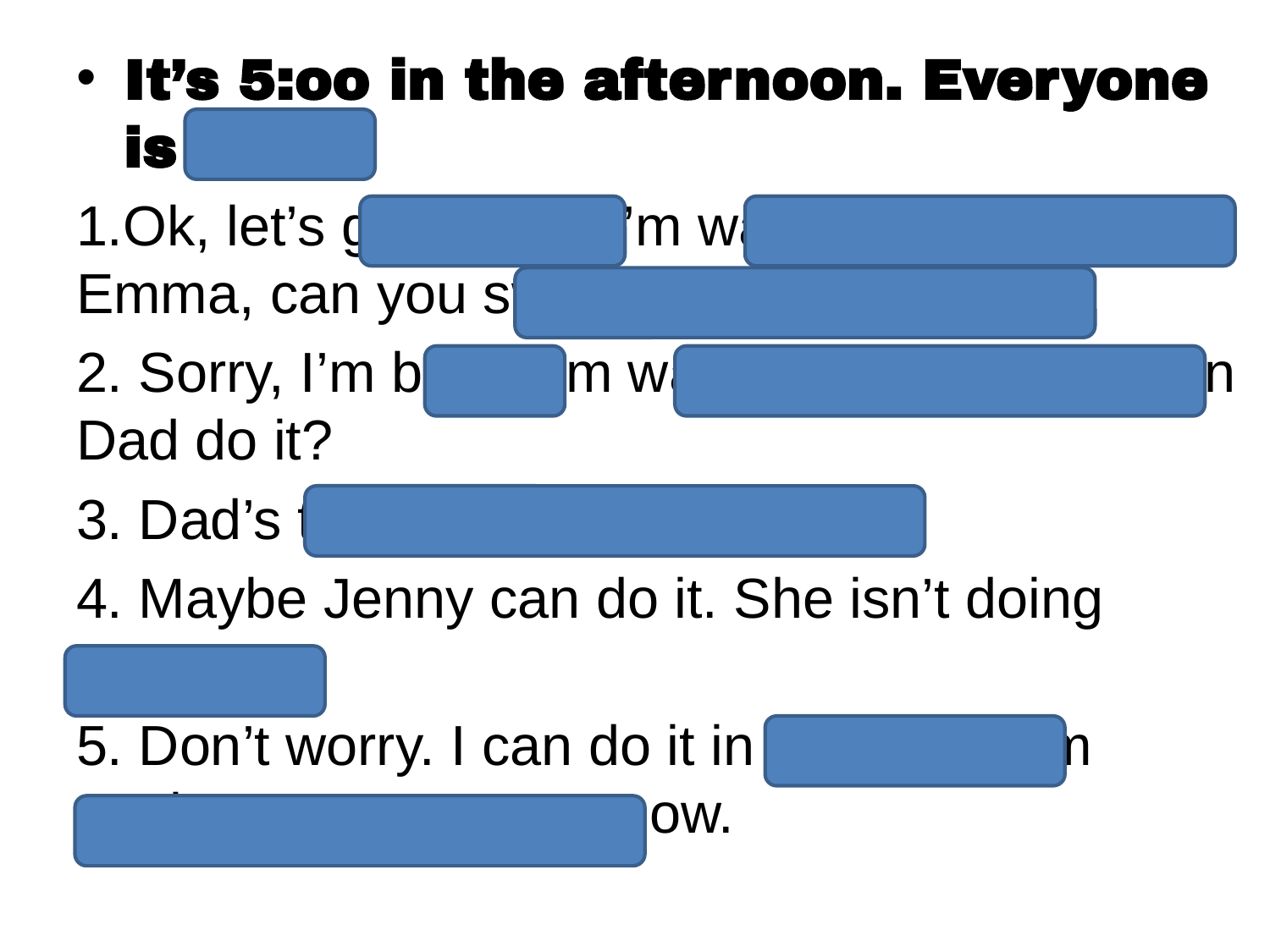

It’s 5:oo in the afternoon. Everyone is busy.
1.Ok, let’s get ready! I’m washing the cups. Emma, can you sweep the floor?
2. Sorry, I’m busy. I’m watering the plants. Can Dad do it?
3. Dad’s taking out the rubbish.
4. Maybe Jenny can do it. She isn’t doing anything.
5. Don’t worry. I can do it in a minute. I’m putting away my toys now.